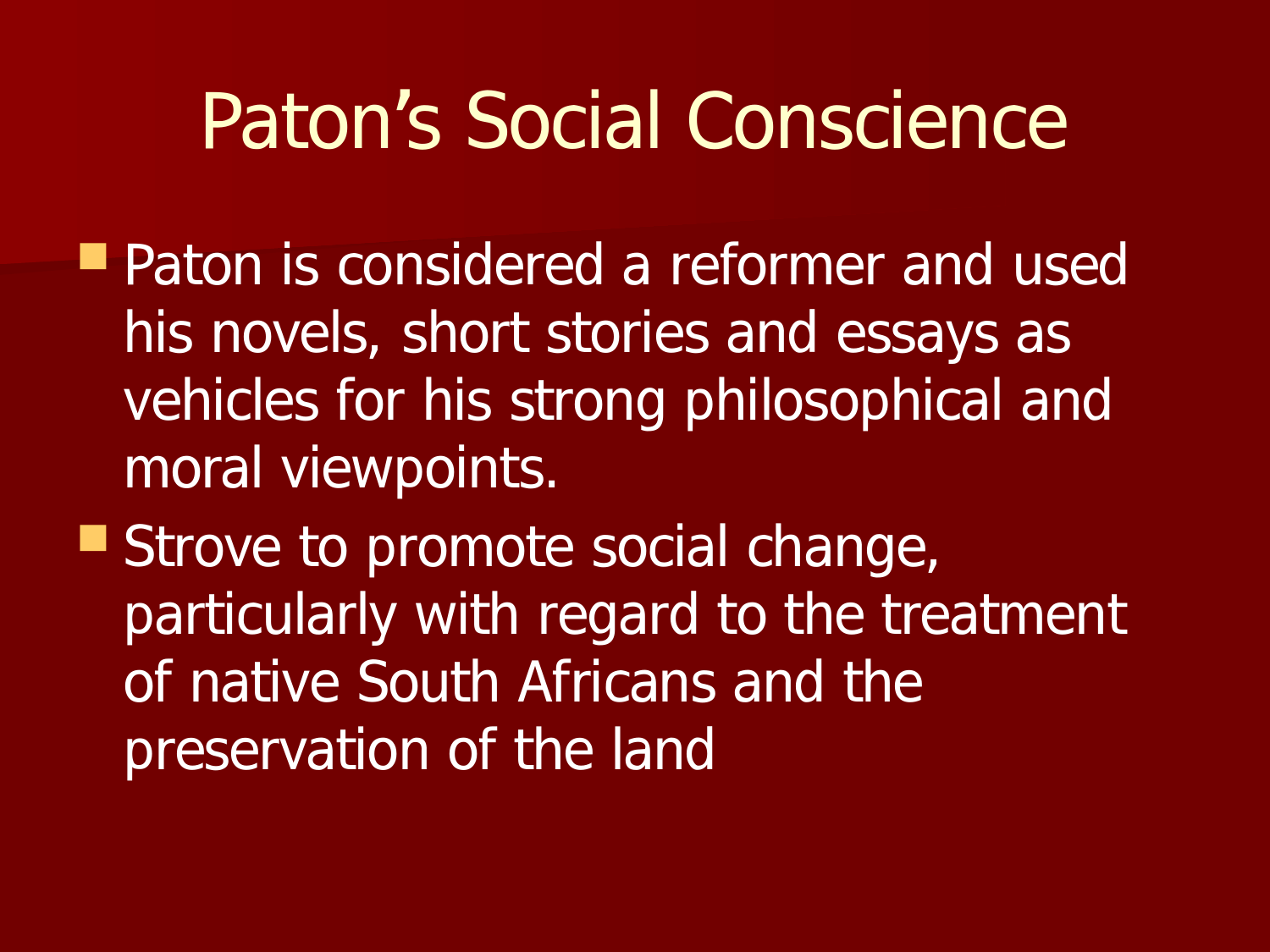

# Paton’s Social Conscience
Paton is considered a reformer and used his novels, short stories and essays as vehicles for his strong philosophical and moral viewpoints.
Strove to promote social change, particularly with regard to the treatment of native South Africans and the preservation of the land